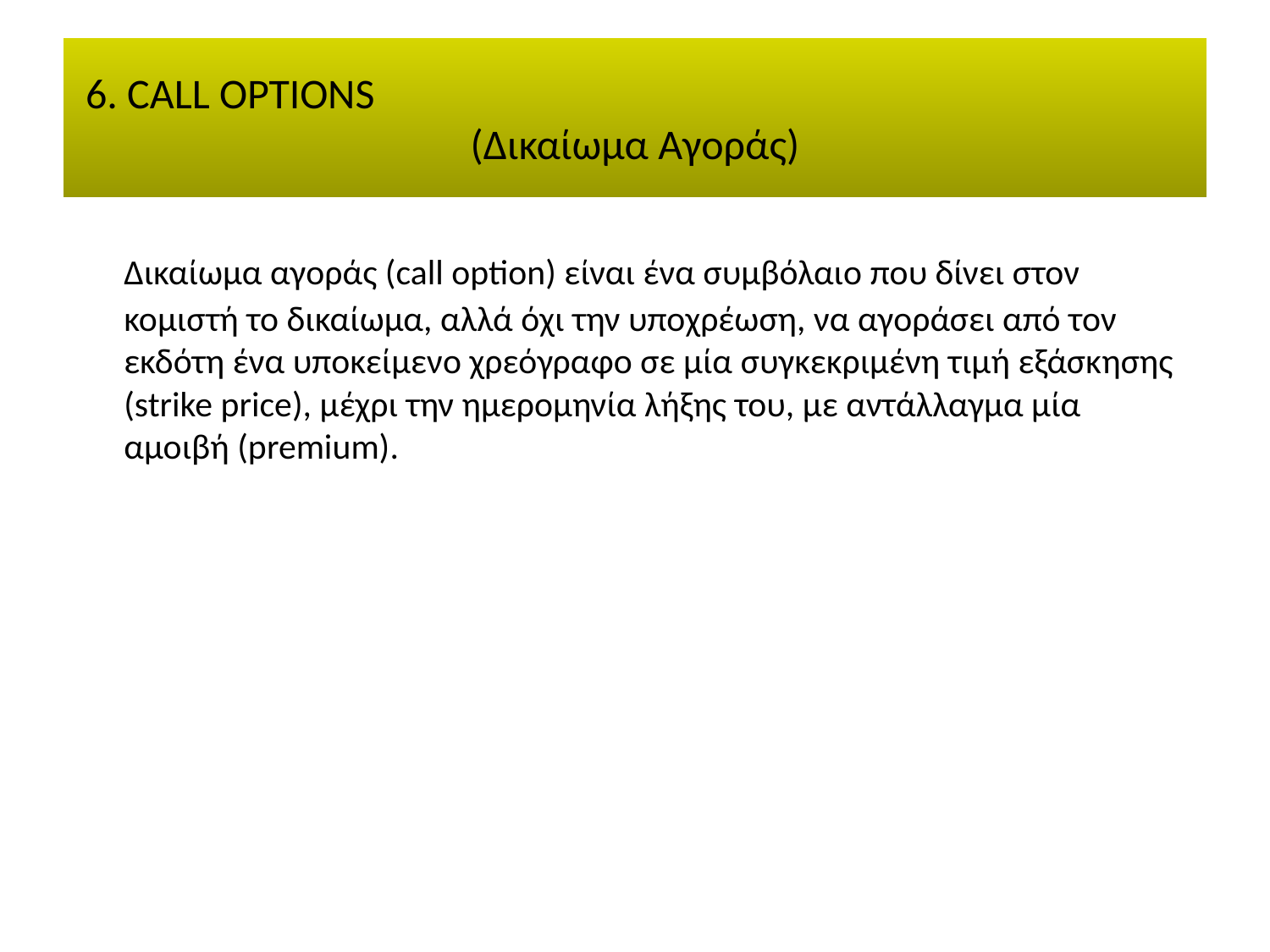

# 6. CALL OPTIONS                                                                                      (Δικαίωμα Αγοράς)
	Δικαίωμα αγοράς (call option) είναι ένα συμβόλαιο που δίνει στον κομιστή το δικαίωμα, αλλά όχι την υποχρέωση, να αγοράσει από τον εκδότη ένα υποκείμενο χρεόγραφο σε μία συγκεκριμένη τιμή εξάσκησης (strike price), μέχρι την ημερομηνία λήξης του, με αντάλλαγμα μία αμοιβή (premium).